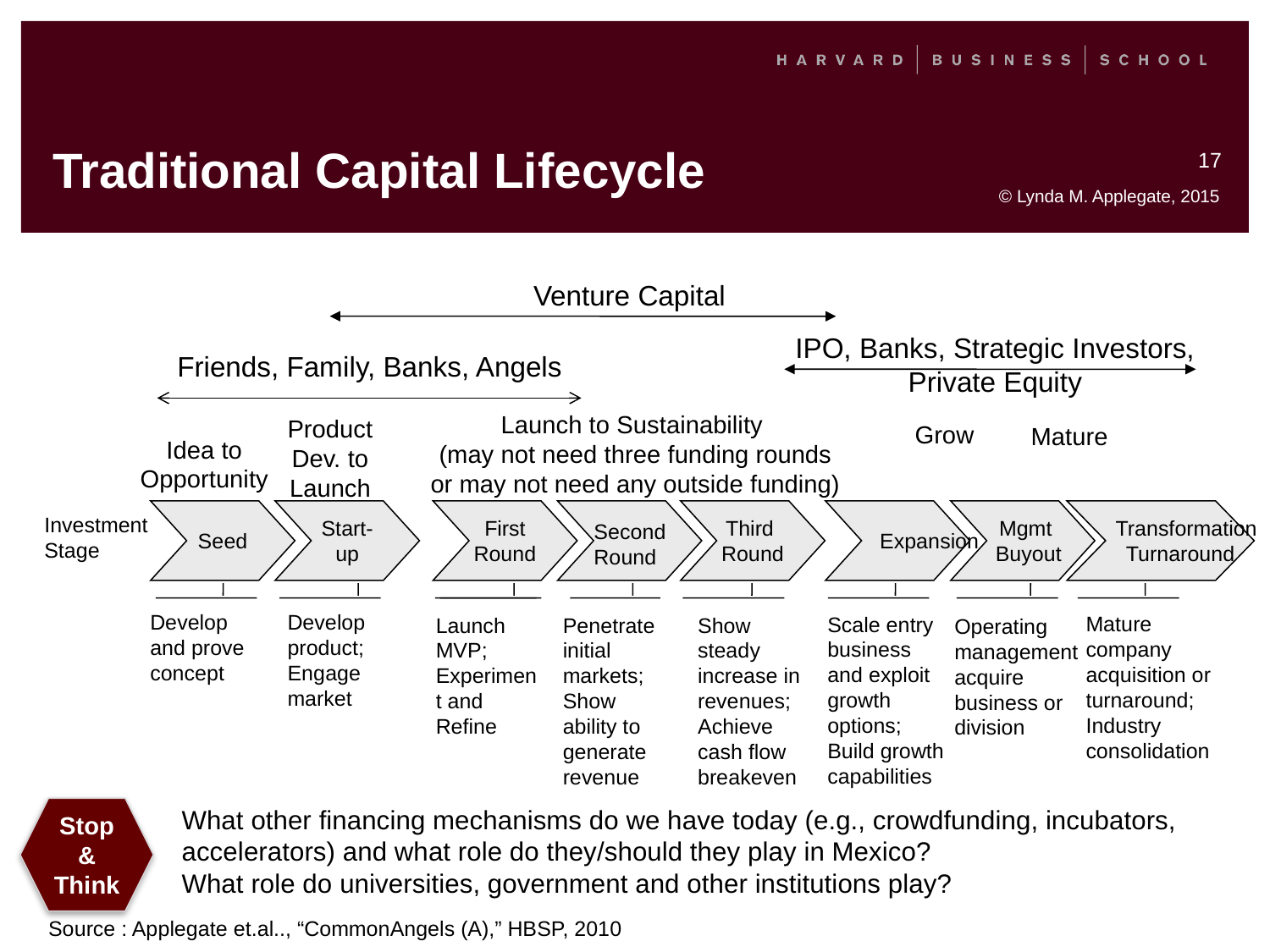

# Traditional Capital Lifecycle
17
Venture Capital

IPO, Banks, Strategic Investors, Private Equity
Friends, Family, Banks, Angels

Launch to Sustainability
(may not need three funding rounds or may not need any outside funding)
Product Dev. to Launch
Grow
Mature
Idea to Opportunity
Seed
Start-
up
First
Round

Third
Round
    Expansion
 Mgmt
  Buyout
  Transformation
Turnaround
Investment
Stage

Second
Round

Develop and prove
concept
Develop product; Engage market
Scale entry business and exploit growth options; Build growth capabilities
Mature company acquisition or turnaround; Industry consolidation
Launch MVP; Experiment and Refine
Penetrate initial markets; Show ability to  generate revenue
Show steady increase in revenues; Achieve cash flow breakeven
Operating management acquire business or division
What other financing mechanisms do we have today (e.g., crowdfunding, incubators, accelerators) and what role do they/should they play in Mexico?
What role do universities, government and other institutions play?
Stop & Think
Source : Applegate et.al.., “CommonAngels (A),” HBSP, 2010